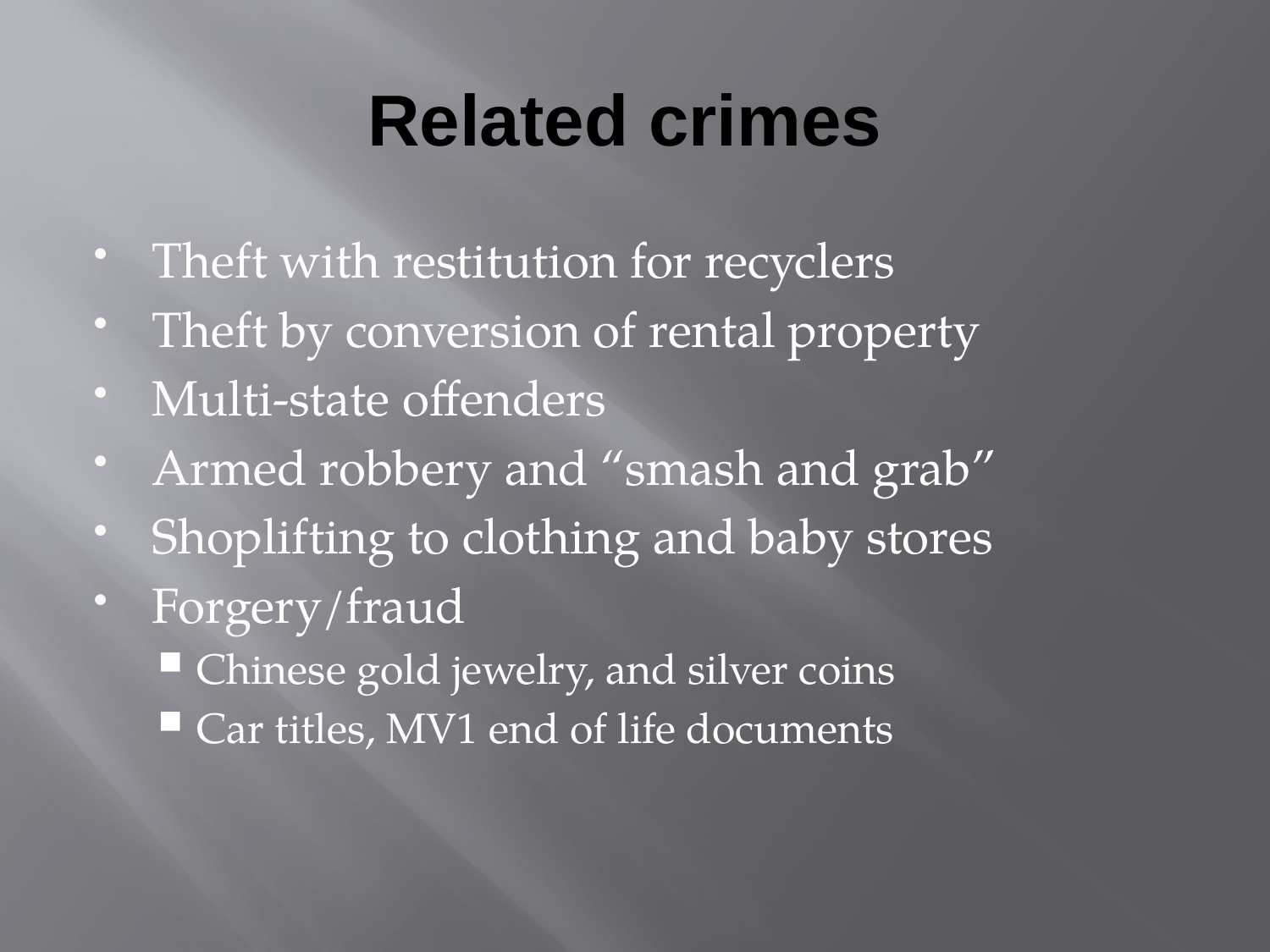

# Related crimes
Theft with restitution for recyclers
Theft by conversion of rental property
Multi-state offenders
Armed robbery and “smash and grab”
Shoplifting to clothing and baby stores
Forgery/fraud
Chinese gold jewelry, and silver coins
Car titles, MV1 end of life documents